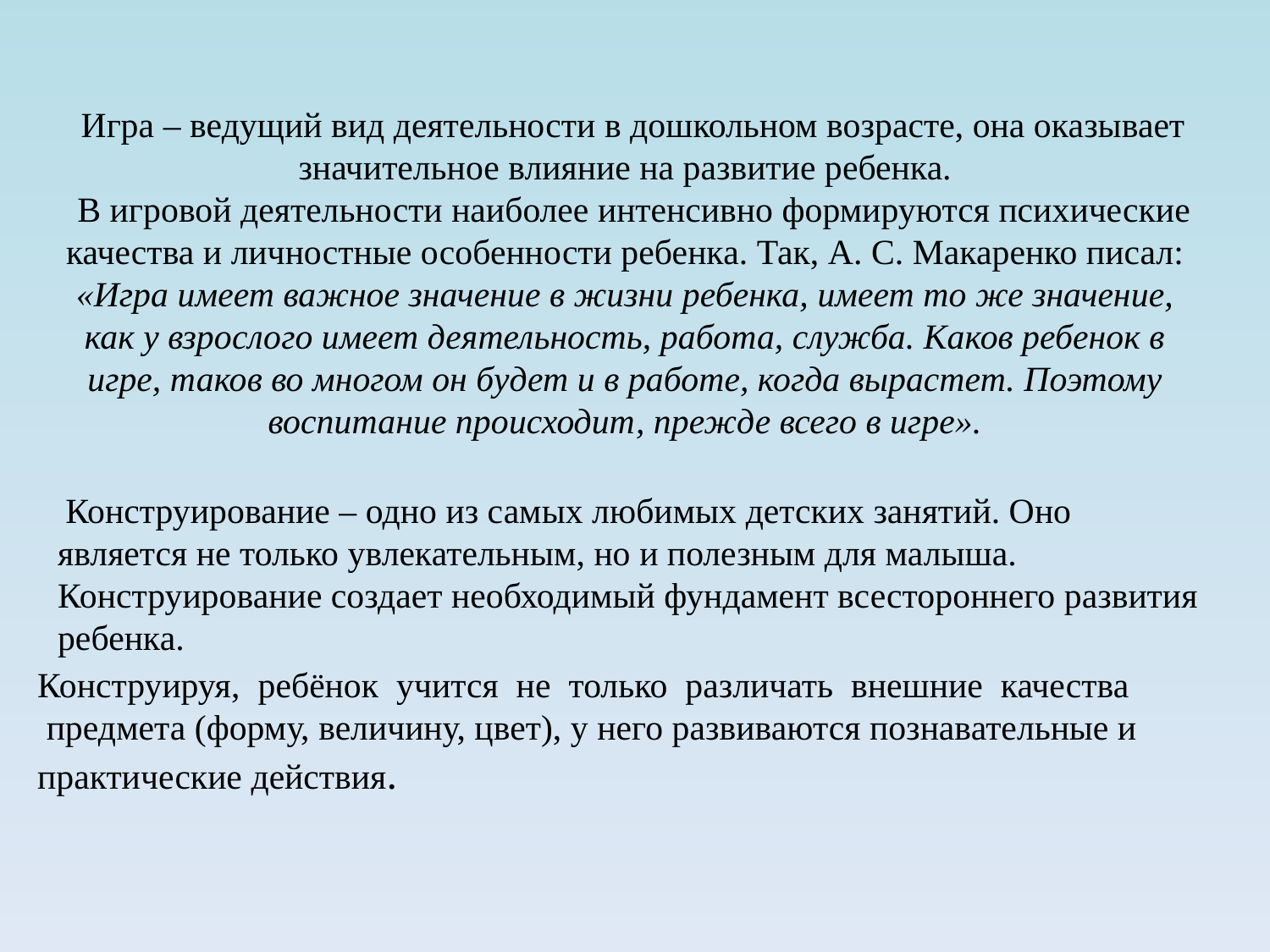

Игра – ведущий вид деятельности в дошкольном возрасте, она оказывает значительное влияние на развитие ребенка.
  В игровой деятельности наиболее интенсивно формируются психические качества и личностные особенности ребенка. Так, А. С. Макаренко писал: «Игра имеет важное значение в жизни ребенка, имеет то же значение, как у взрослого имеет деятельность, работа, служба. Каков ребенок в игре, таков во многом он будет и в работе, когда вырастет. Поэтому воспитание происходит, прежде всего в игре».

 Конструирование – одно из самых любимых детских занятий. Оно является не только увлекательным, но и полезным для малыша. Конструирование создает необходимый фундамент всестороннего развития ребенка.

Конструируя,  ребёнок  учится  не  только  различать  внешние  качества
 предмета (форму, величину, цвет), у него развиваются познавательные и практические действия.